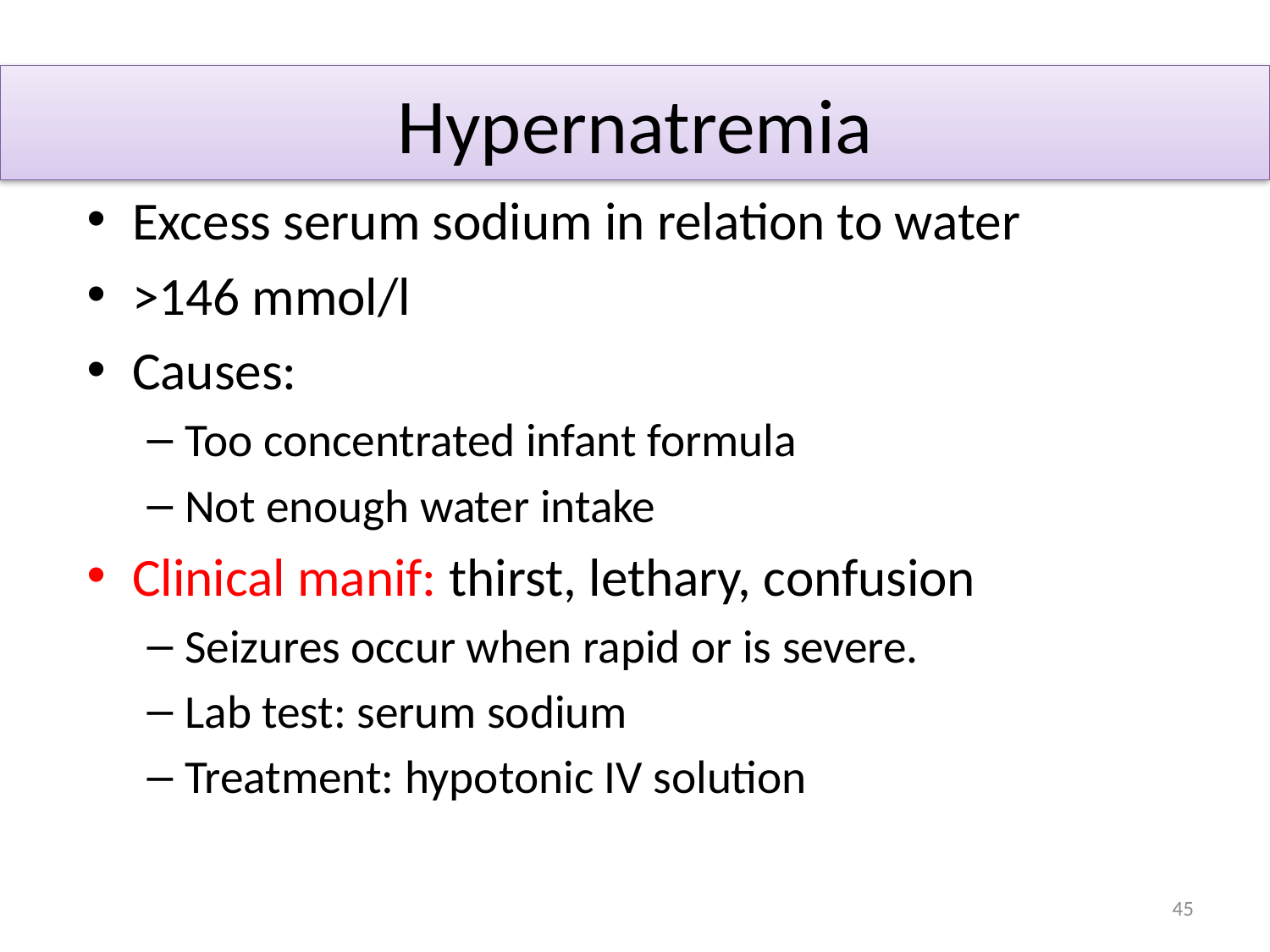

# Hypernatremia
Excess serum sodium in relation to water
>146 mmol/l
Causes:
Too concentrated infant formula
Not enough water intake
Clinical manif: thirst, lethary, confusion
Seizures occur when rapid or is severe.
Lab test: serum sodium
Treatment: hypotonic IV solution

45